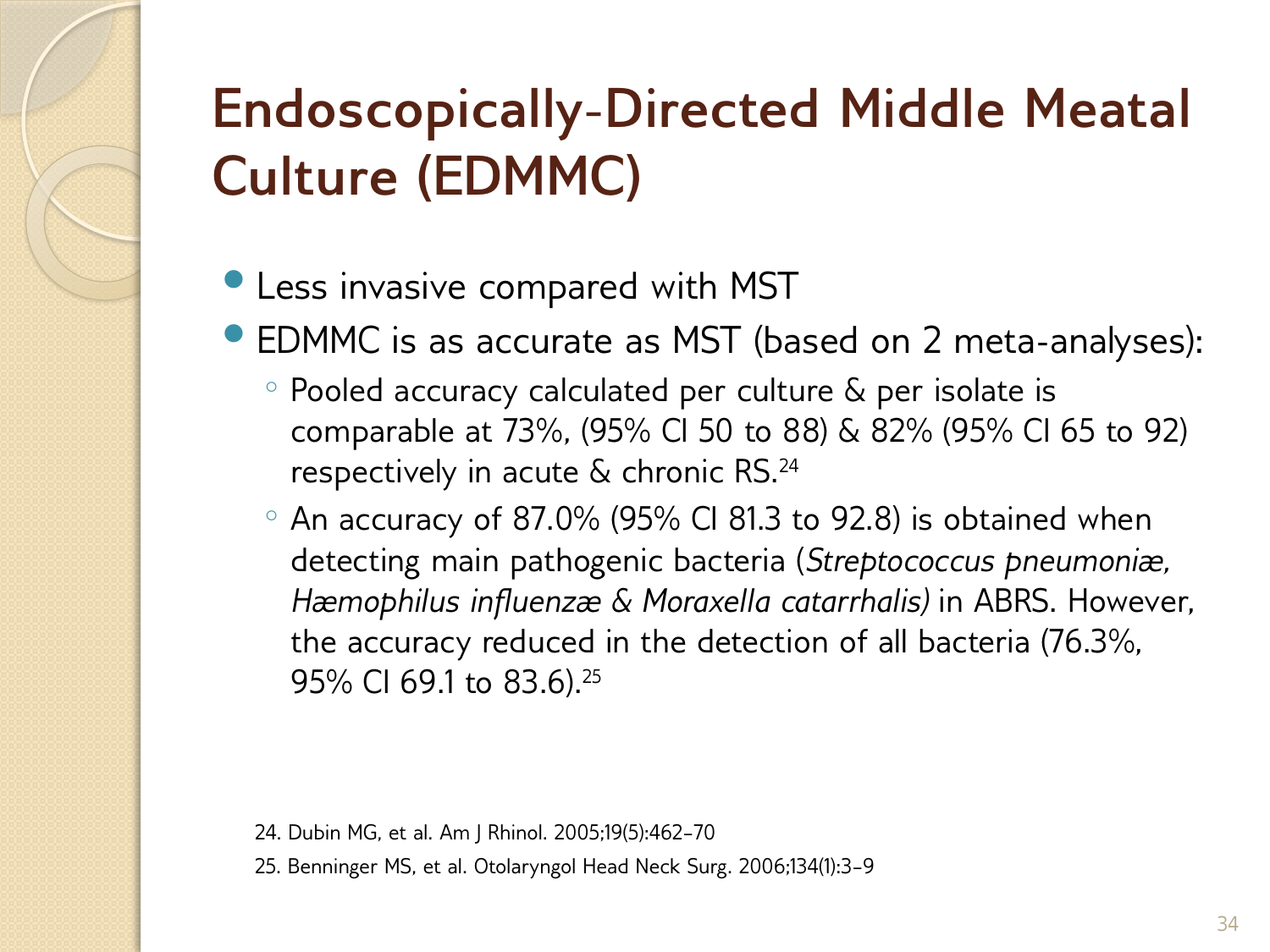

# Endoscopically-Directed Middle Meatal Culture (EDMMC)
Less invasive compared with MST
EDMMC is as accurate as MST (based on 2 meta-analyses):
Pooled accuracy calculated per culture & per isolate is comparable at 73%, (95% CI 50 to 88) & 82% (95% CI 65 to 92) respectively in acute & chronic RS.24
An accuracy of 87.0% (95% CI 81.3 to 92.8) is obtained when detecting main pathogenic bacteria (Streptococcus pneumoniae, Haemophilus influenzae & Moraxella catarrhalis) in ABRS. However,  the accuracy reduced in the detection of all bacteria (76.3%,  95% CI 69.1 to 83.6).25

     24. Dubin MG, et al. Am J Rhinol. 2005;19(5):462–70
     25. Benninger MS, et al. Otolaryngol Head Neck Surg. 2006;134(1):3–9

34